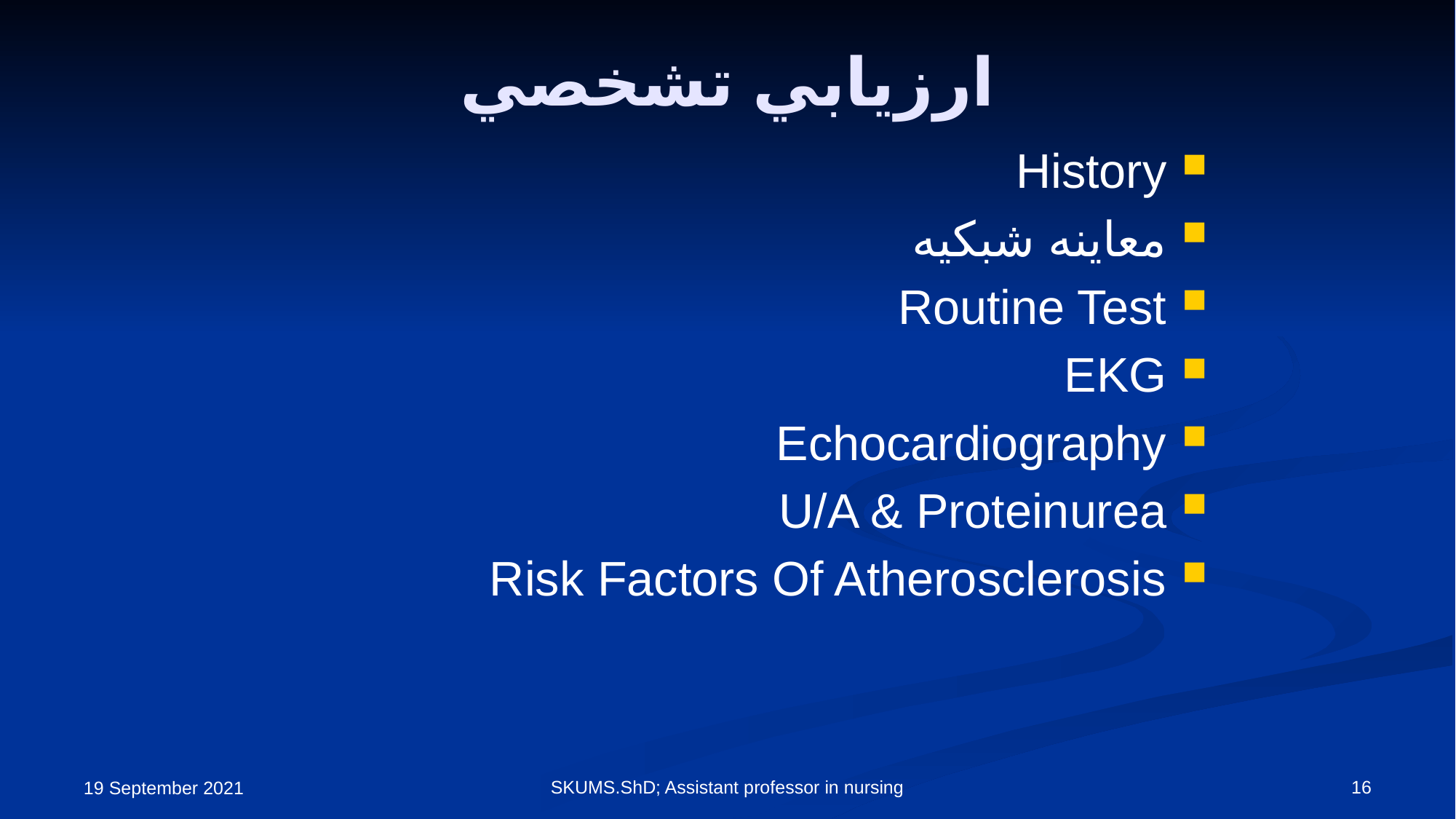

# ارزيابي تشخصي
History
معاينه شبكيه
Routine Test
EKG
Echocardiography
U/A & Proteinurea
Risk Factors Of Atherosclerosis
SKUMS.ShD; Assistant professor in nursing
16
19 September 2021